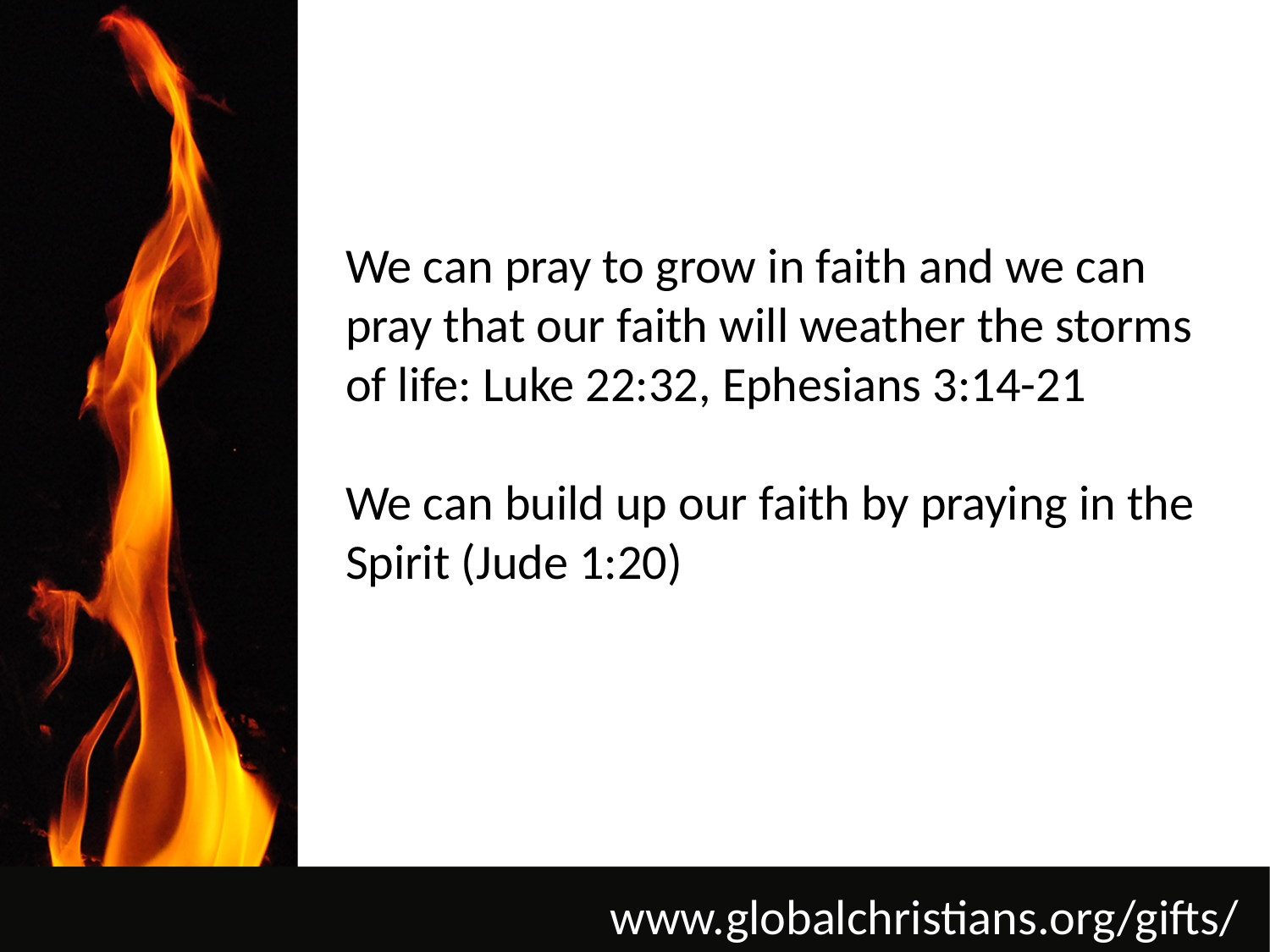

We can pray to grow in faith and we can pray that our faith will weather the storms of life: Luke 22:32, Ephesians 3:14-21
We can build up our faith by praying in the Spirit (Jude 1:20)

www.globalchristians.org/gifts/